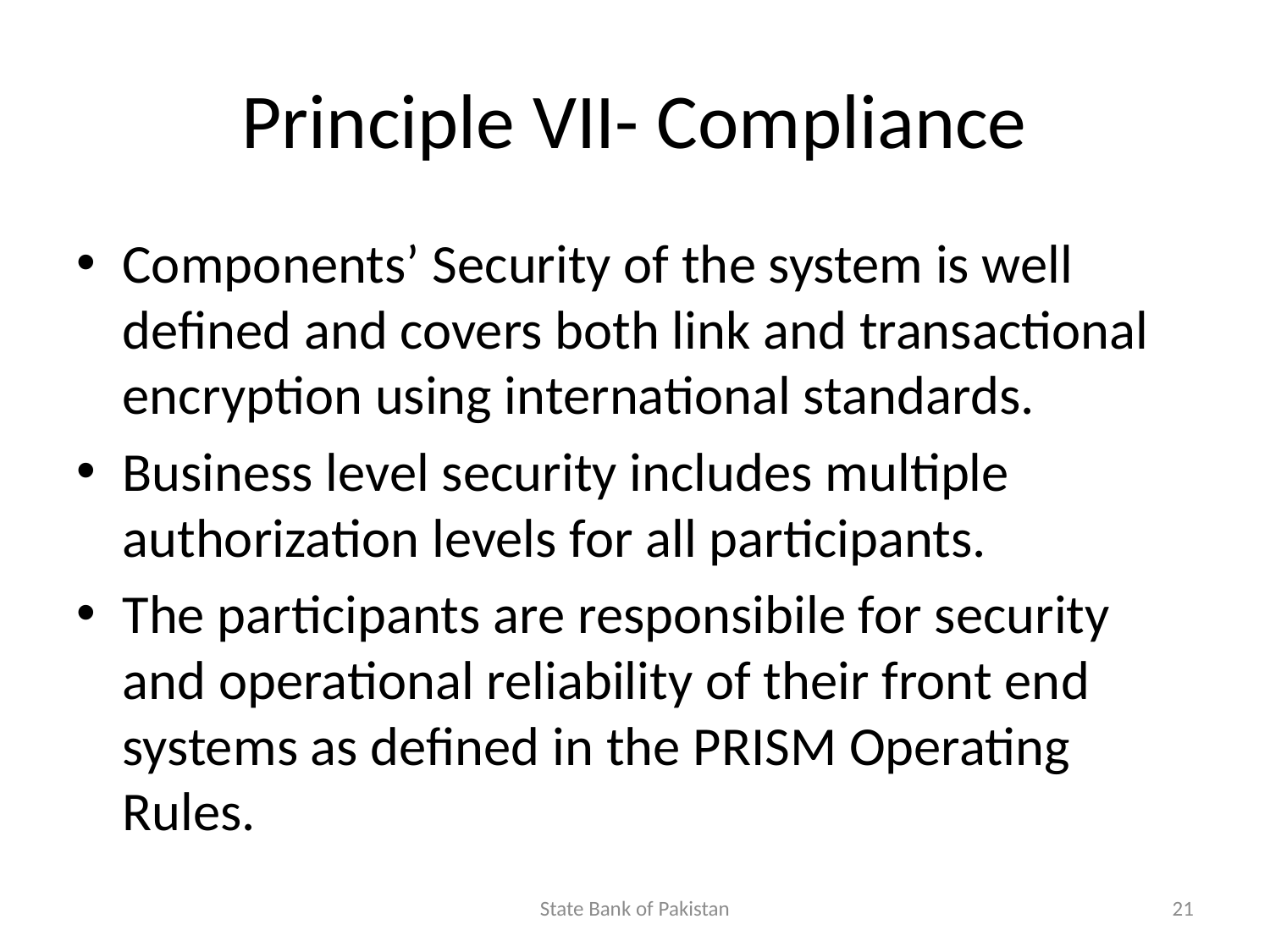

# Principle VII- Compliance
Components’ Security of the system is well defined and covers both link and transactional encryption using international standards.
Business level security includes multiple authorization levels for all participants.
The participants are responsibile for security and operational reliability of their front end systems as defined in the PRISM Operating Rules.
State Bank of Pakistan
21